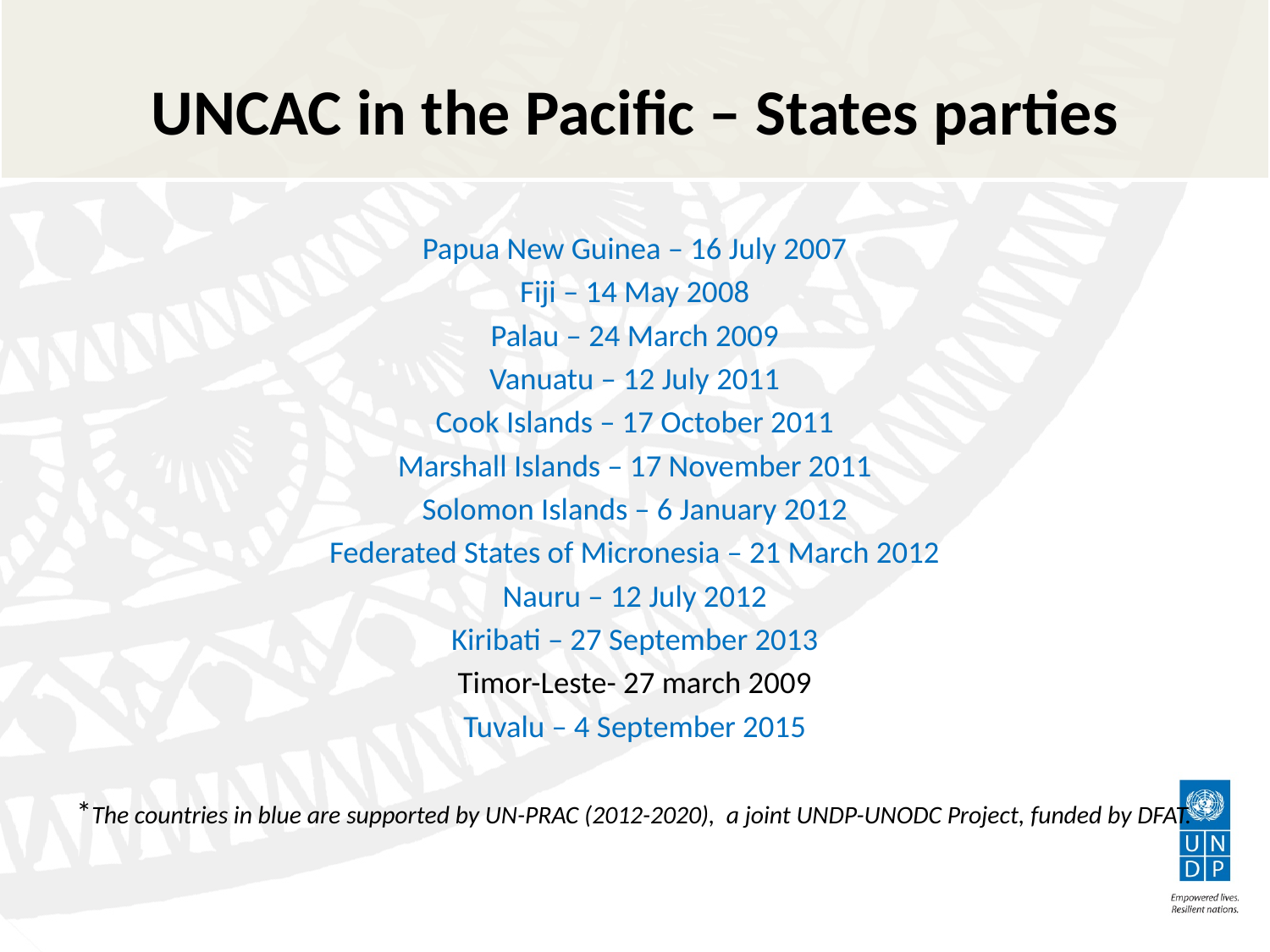

# UNCAC in the Pacific – States parties
Papua New Guinea – 16 July 2007
Fiji – 14 May 2008
Palau – 24 March 2009
Vanuatu – 12 July 2011
Cook Islands – 17 October 2011
Marshall Islands – 17 November 2011
Solomon Islands – 6 January 2012
Federated States of Micronesia – 21 March 2012
Nauru – 12 July 2012
Kiribati – 27 September 2013
Timor-Leste- 27 march 2009
Tuvalu – 4 September 2015

*The countries in blue are supported by UN-PRAC (2012-2020),  a joint UNDP-UNODC Project, funded by DFAT.